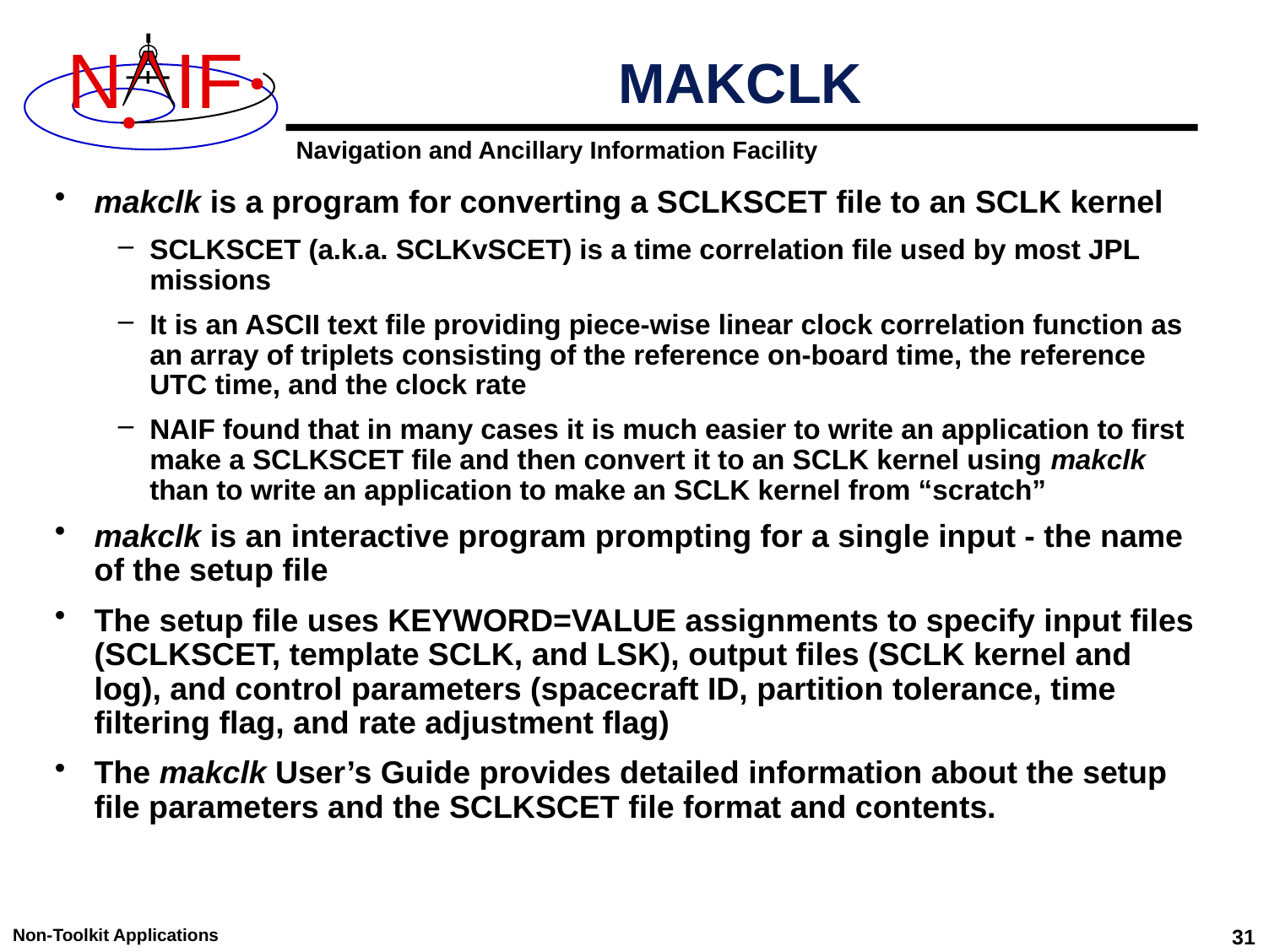

# MAKCLK
makclk is a program for converting a SCLKSCET file to an SCLK kernel
SCLKSCET (a.k.a. SCLKvSCET) is a time correlation file used by most JPL missions
It is an ASCII text file providing piece-wise linear clock correlation function as an array of triplets consisting of the reference on-board time, the reference  UTC time, and the clock rate
NAIF found that in many cases it is much easier to write an application to first make a SCLKSCET file and then convert it to an SCLK kernel using makclk than to write an application to make an SCLK kernel from “scratch”
makclk is an interactive program prompting for a single input - the name of the setup file
The setup file uses KEYWORD=VALUE assignments to specify input files (SCLKSCET, template SCLK, and LSK), output files (SCLK kernel and log), and control parameters (spacecraft ID, partition tolerance, time filtering flag, and rate adjustment flag)
The makclk User’s Guide provides detailed information about the setup file parameters and the SCLKSCET file format and contents.
Non-Toolkit Applications
31